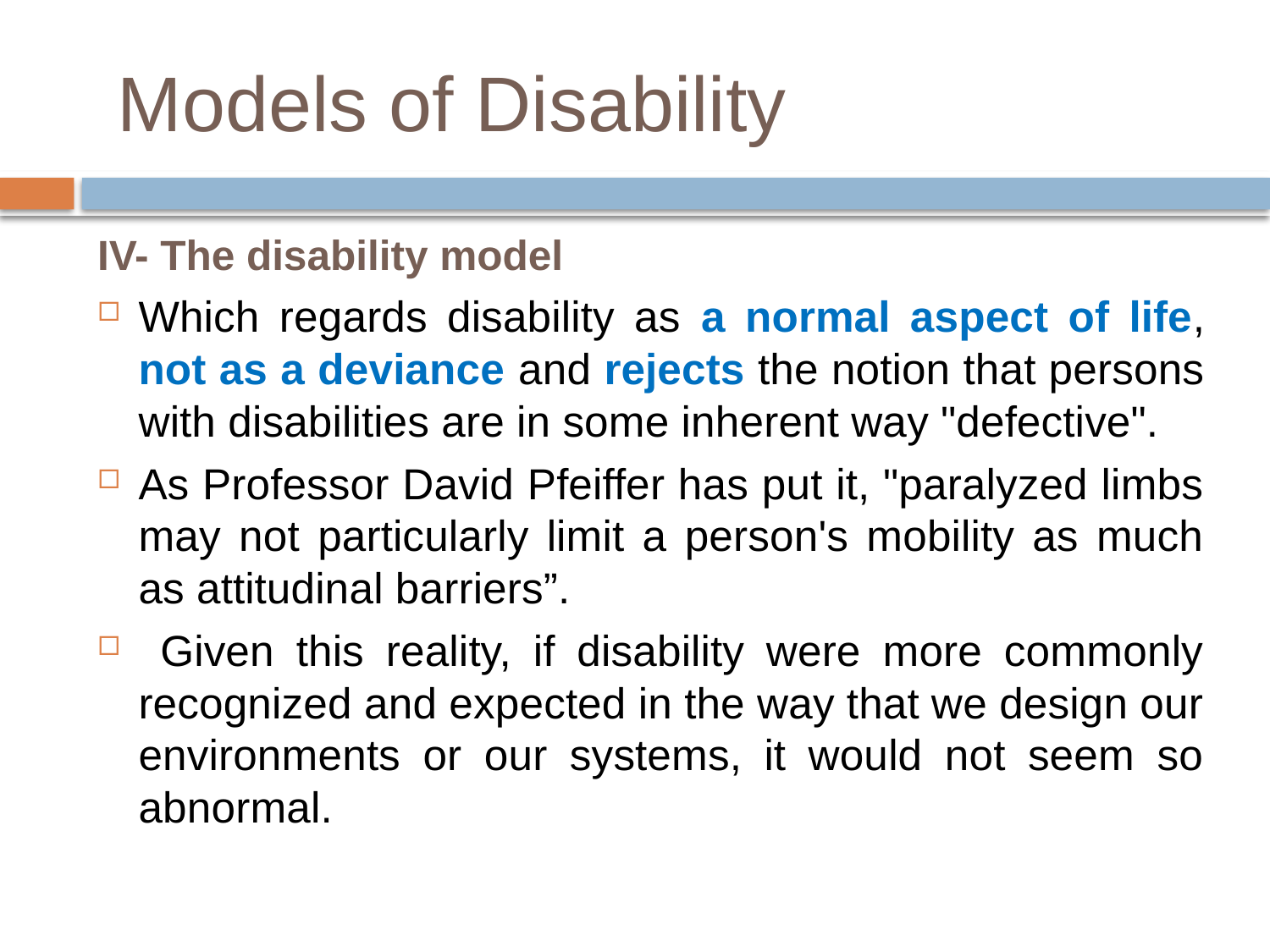

# Models of Disability
IV- The disability model
Which regards disability as a normal aspect of life, not as a deviance and rejects the notion that persons with disabilities are in some inherent way "defective".
As Professor David Pfeiffer has put it, "paralyzed limbs may not particularly limit a person's mobility as much as attitudinal barriers”.
 Given this reality, if disability were more commonly recognized and expected in the way that we design our environments or our systems, it would not seem so abnormal.